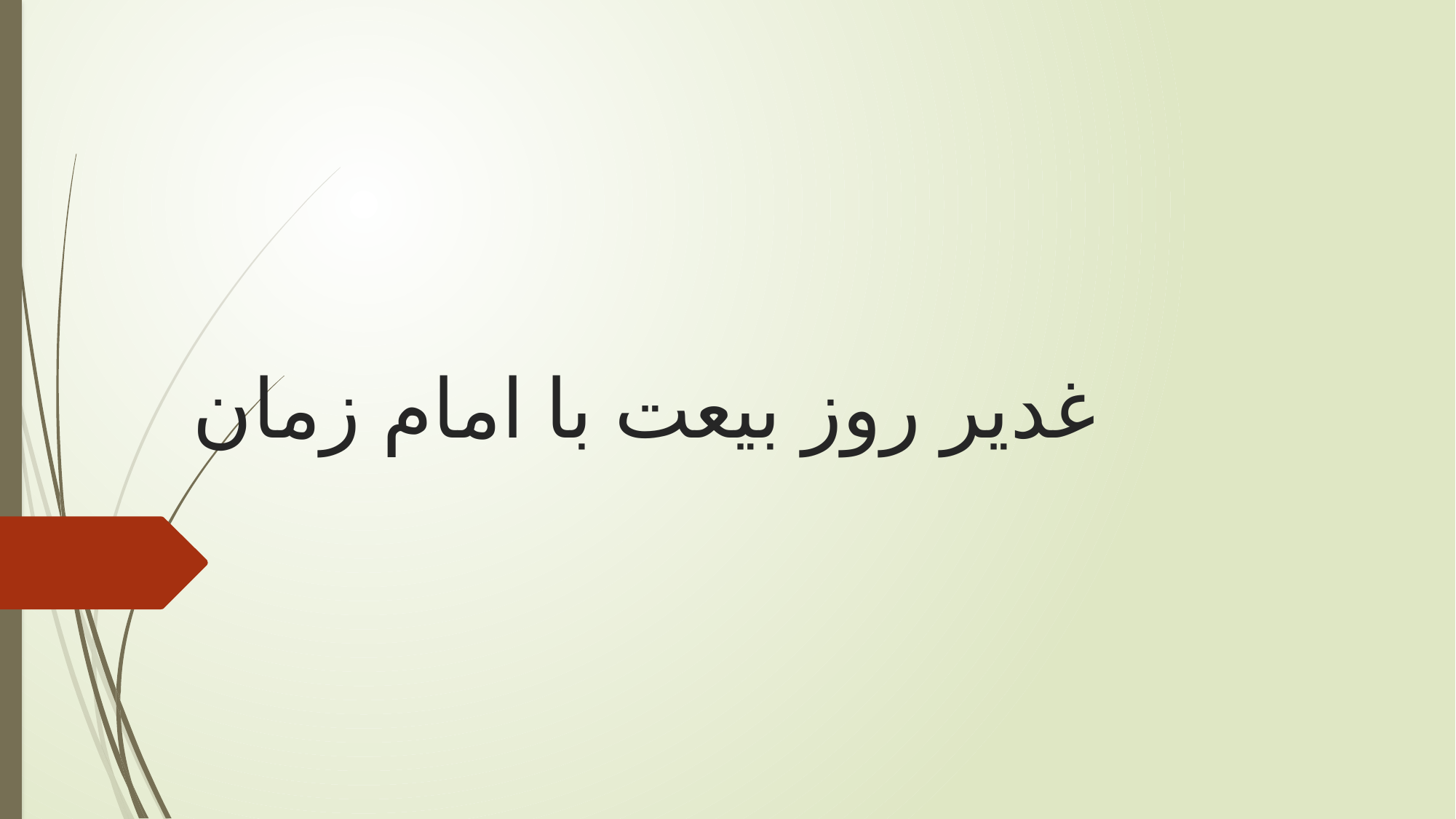

# غدیر روز بیعت با امام زمان